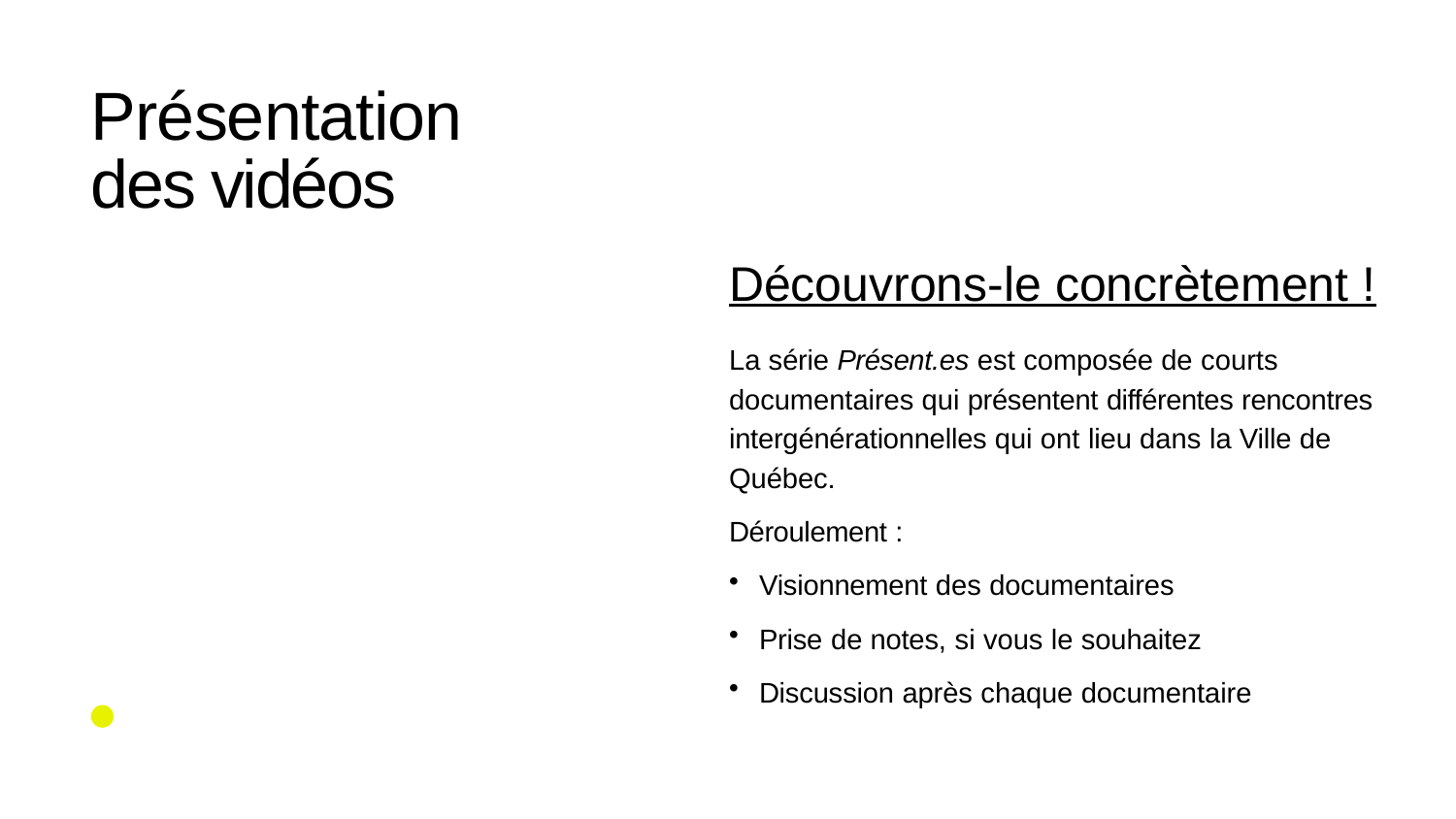

Présentation
des vidéos
Découvrons-le concrètement !
La série Présent.es est composée de courts documentaires qui présentent différentes rencontres intergénérationnelles qui ont lieu dans la Ville de Québec.
Déroulement :
Visionnement des documentaires
Prise de notes, si vous le souhaitez
Discussion après chaque documentaire